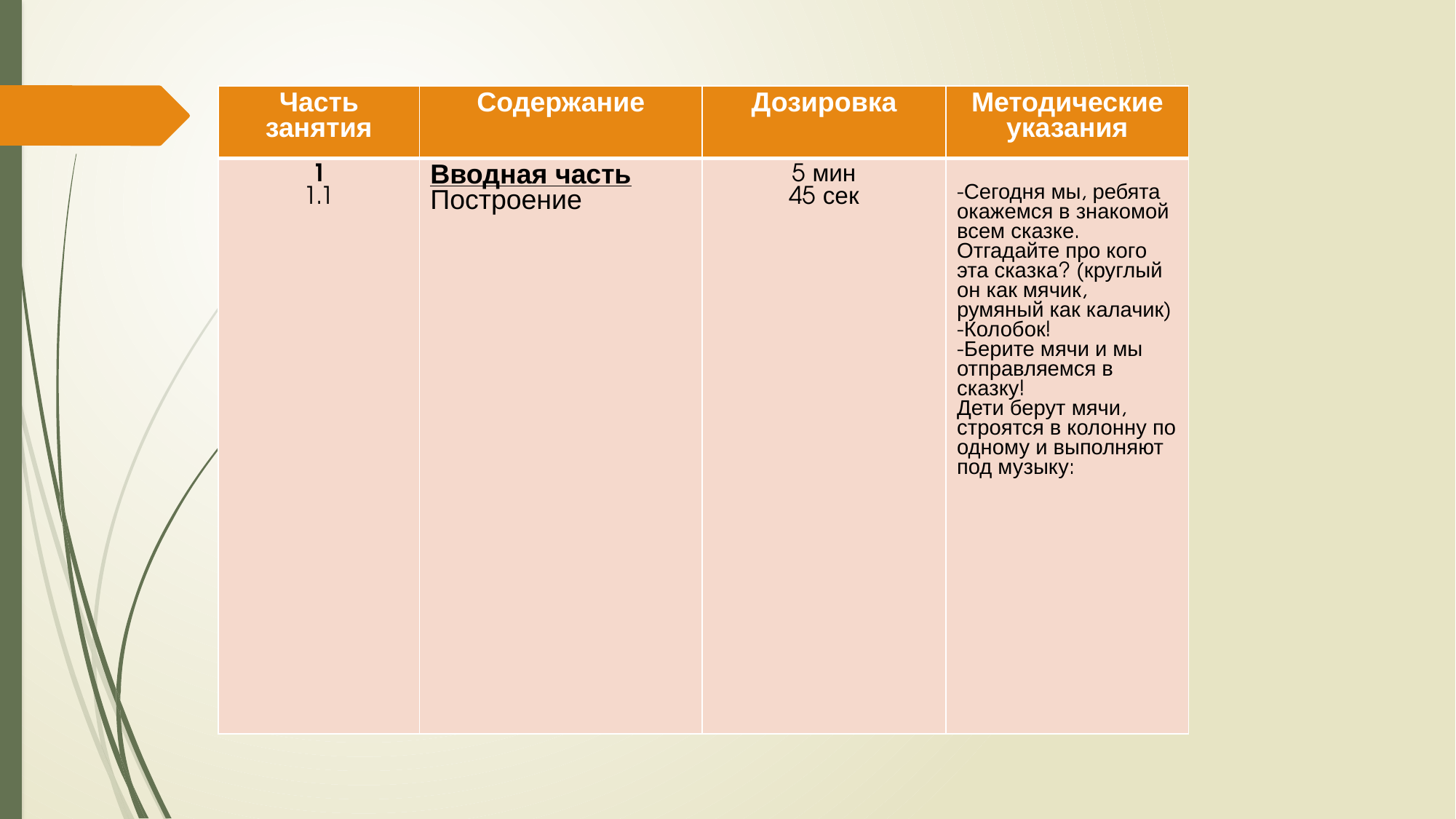

| Часть занятия | Содержание | Дозировка | Методические указания |
| --- | --- | --- | --- |
| 1 1.1 | Вводная часть Построение | 5 мин 45 сек | -Сегодня мы, ребята окажемся в знакомой всем сказке. Отгадайте про кого эта сказка? (круглый он как мячик, румяный как калачик) -Колобок! -Берите мячи и мы отправляемся в сказку! Дети берут мячи, строятся в колонну по одному и выполняют под музыку: |